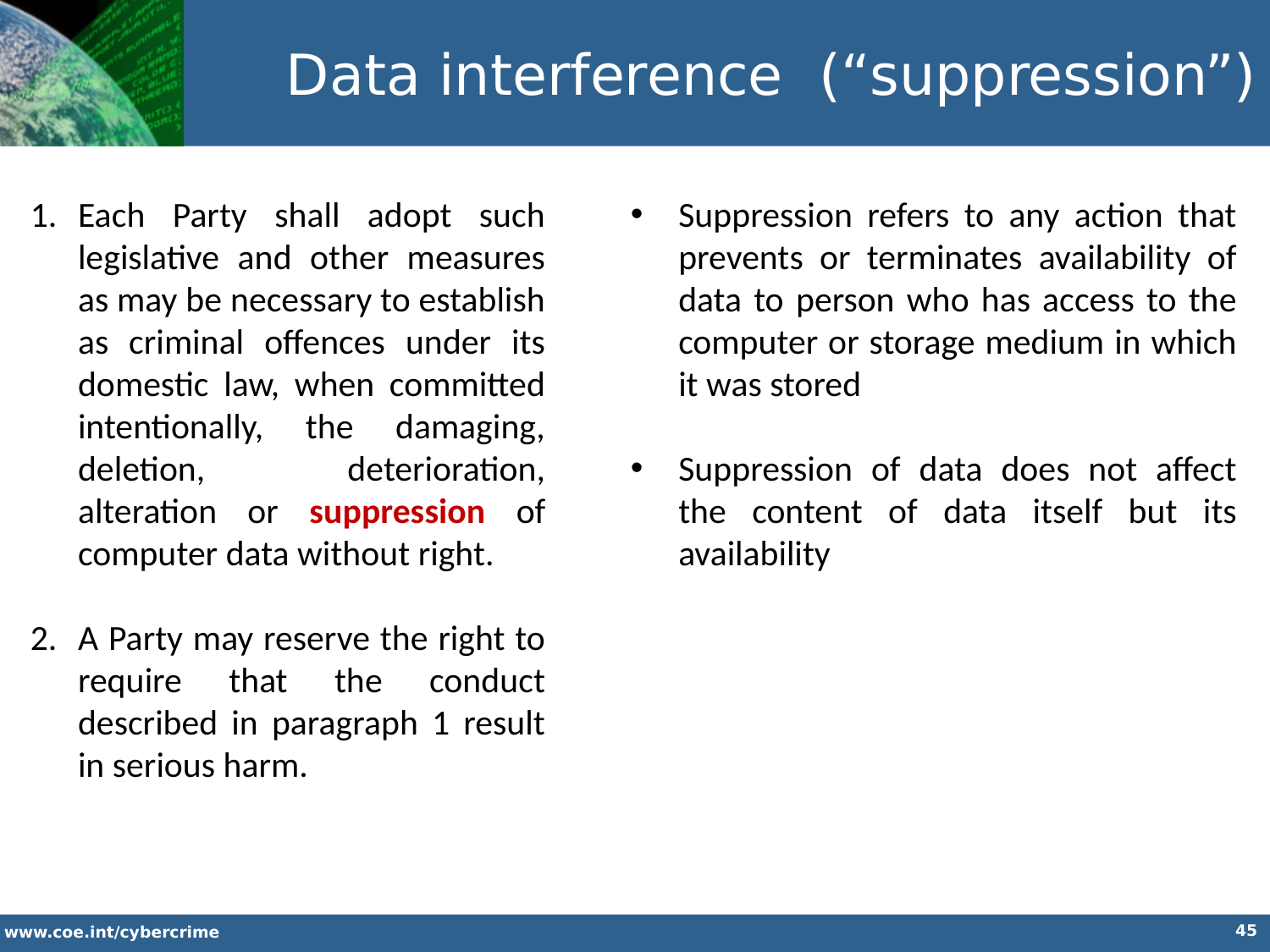

Data interference  (“suppression”)
Each Party shall adopt such legislative and other measures as may be necessary to establish as criminal offences under its domestic law, when committed intentionally, the damaging, deletion, deterioration, alteration or suppression of computer data without right.

A Party may reserve the right to require that the conduct described in paragraph 1 result in serious harm.
Suppression refers to any action that prevents or terminates availability of data to person who has access to the computer or storage medium in which it was stored

Suppression of data does not affect the content of data itself but its availability